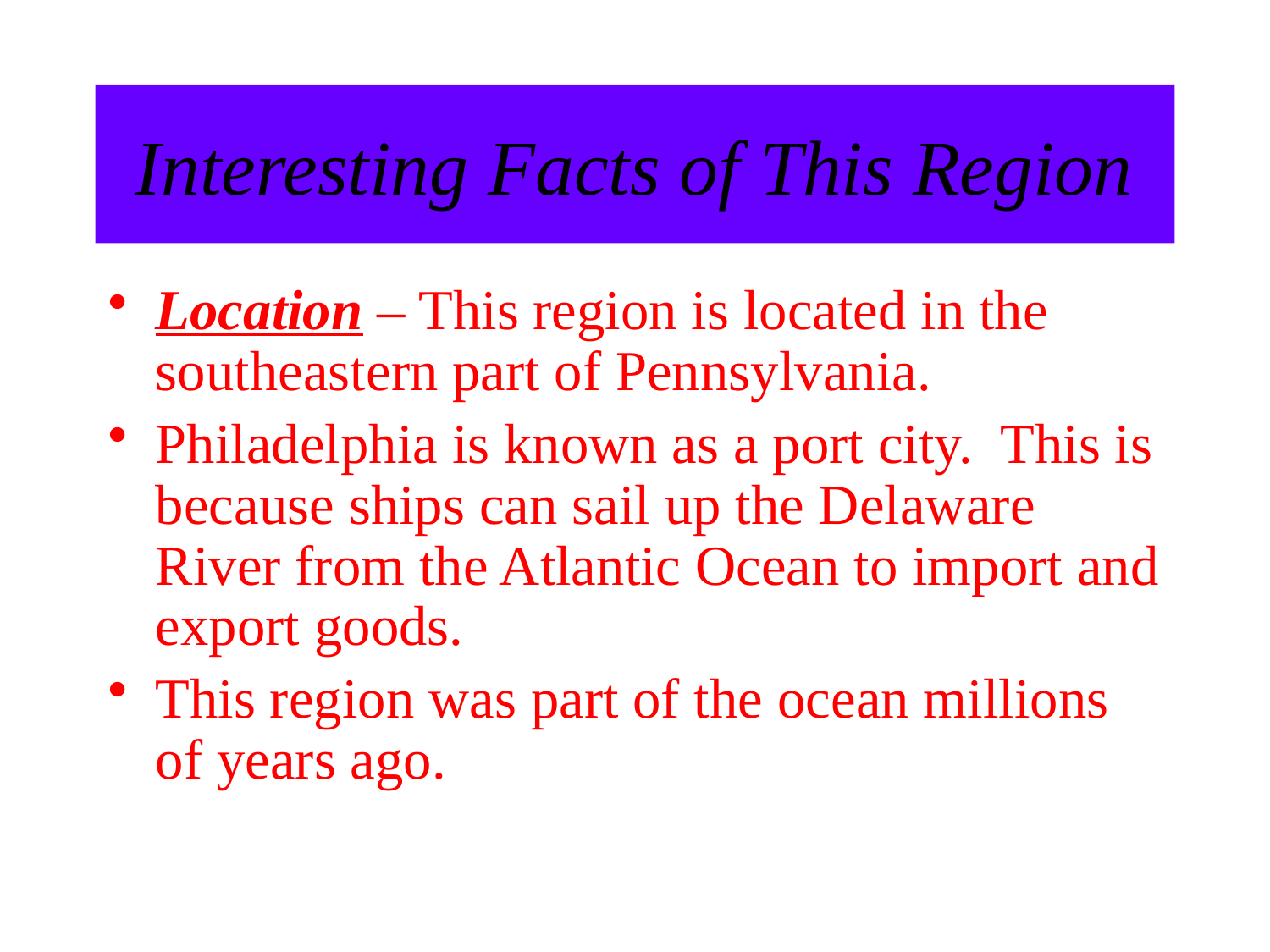

# Interesting Facts of This Region
Location – This region is located in the southeastern part of Pennsylvania.
Philadelphia is known as a port city.  This is because ships can sail up the Delaware River from the Atlantic Ocean to import and export goods.
This region was part of the ocean millions of years ago.